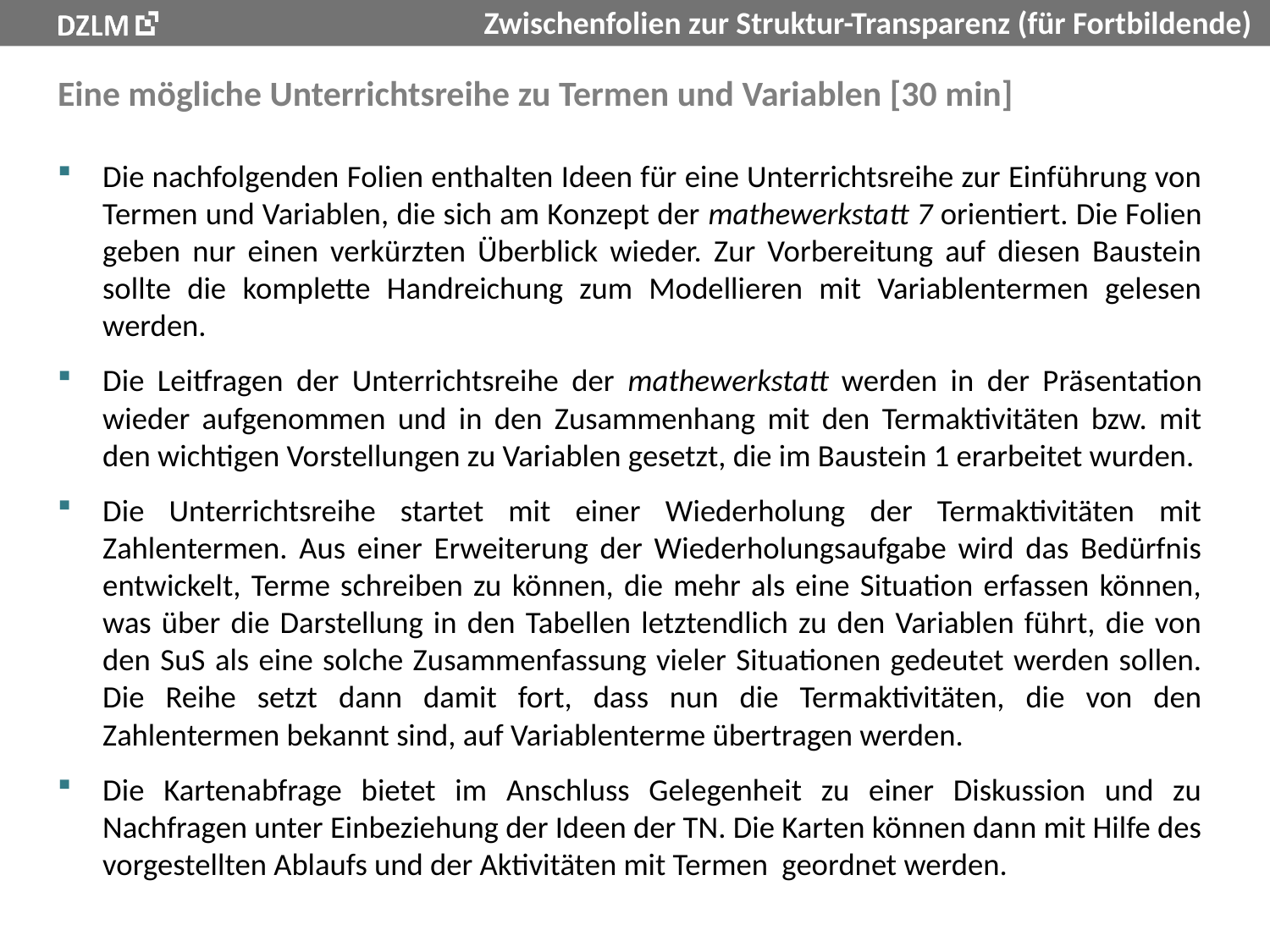

# Eine mögliche Unterrichtsreihe zu Termen und Variablen [30 min]
Die nachfolgenden Folien enthalten Ideen für eine Unterrichtsreihe zur Einführung von Termen und Variablen, die sich am Konzept der mathewerkstatt 7 orientiert. Die Folien geben nur einen verkürzten Überblick wieder. Zur Vorbereitung auf diesen Baustein sollte die komplette Handreichung zum Modellieren mit Variablentermen gelesen werden.
Die Leitfragen der Unterrichtsreihe der mathewerkstatt werden in der Präsentation wieder aufgenommen und in den Zusammenhang mit den Termaktivitäten bzw. mit den wichtigen Vorstellungen zu Variablen gesetzt, die im Baustein 1 erarbeitet wurden.
Die Unterrichtsreihe startet mit einer Wiederholung der Termaktivitäten mit Zahlentermen. Aus einer Erweiterung der Wiederholungsaufgabe wird das Bedürfnis entwickelt, Terme schreiben zu können, die mehr als eine Situation erfassen können, was über die Darstellung in den Tabellen letztendlich zu den Variablen führt, die von den SuS als eine solche Zusammenfassung vieler Situationen gedeutet werden sollen. Die Reihe setzt dann damit fort, dass nun die Termaktivitäten, die von den Zahlentermen bekannt sind, auf Variablenterme übertragen werden.
Die Kartenabfrage bietet im Anschluss Gelegenheit zu einer Diskussion und zu Nachfragen unter Einbeziehung der Ideen der TN. Die Karten können dann mit Hilfe des vorgestellten Ablaufs und der Aktivitäten mit Termen  geordnet werden.